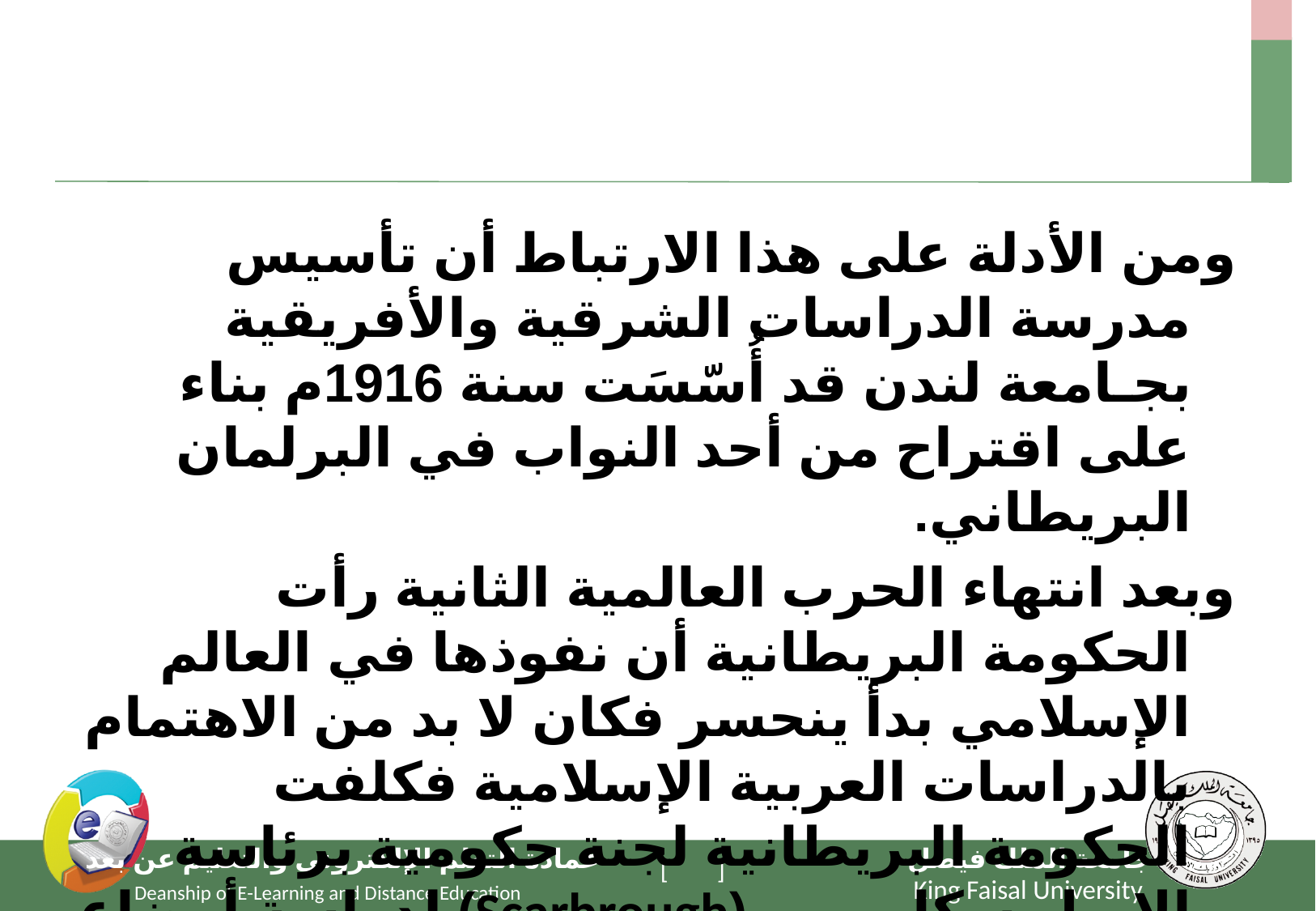

#
ومن الأدلة على هذا الارتباط أن تأسيس مدرسة الدراسات الشرقية والأفريقية بجـامعة لندن قد أُسّسَت سنة 1916م بناء على اقتراح من أحد النواب في البرلمان البريطاني.
وبعد انتهاء الحرب العالمية الثانية رأت الحكومة البريطانية أن نفوذها في العالم الإسلامي بدأ ينحسر فكان لا بد من الاهتمام بالدراسات العربية الإسلامية فكلفت الحكومة البريطانية لجنة حكومية برئاسة الإيرل سكاربورو (Scarbrough) لدراسة أوضاع الدراسات العربية الإسلامية في الجامعات البريطانية. ووضعت اللجنة تقريرها حول هذه الدراسات وقدمت فيه مقترحاتها لتطوير هذه الدراسات واستمرارها.